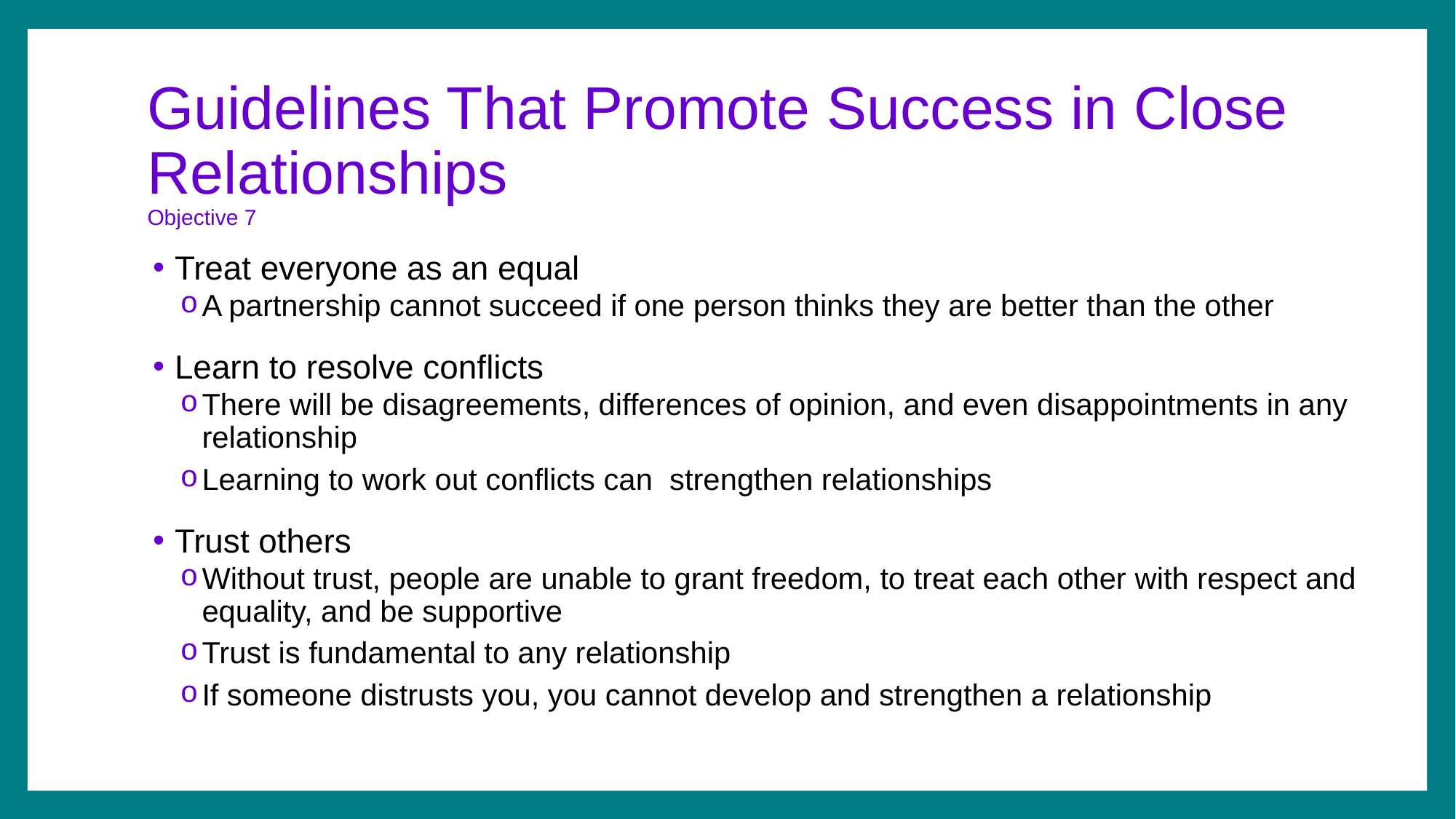

# Guidelines That Promote Success in Close Relationships Objective 7
Treat everyone as an equal
A partnership cannot succeed if one person thinks they are better than the other
Learn to resolve conflicts
There will be disagreements, differences of opinion, and even disappointments in any relationship
Learning to work out conflicts can  strengthen relationships
Trust others
Without trust, people are unable to grant freedom, to treat each other with respect and equality, and be supportive
Trust is fundamental to any relationship
If someone distrusts you, you cannot develop and strengthen a relationship